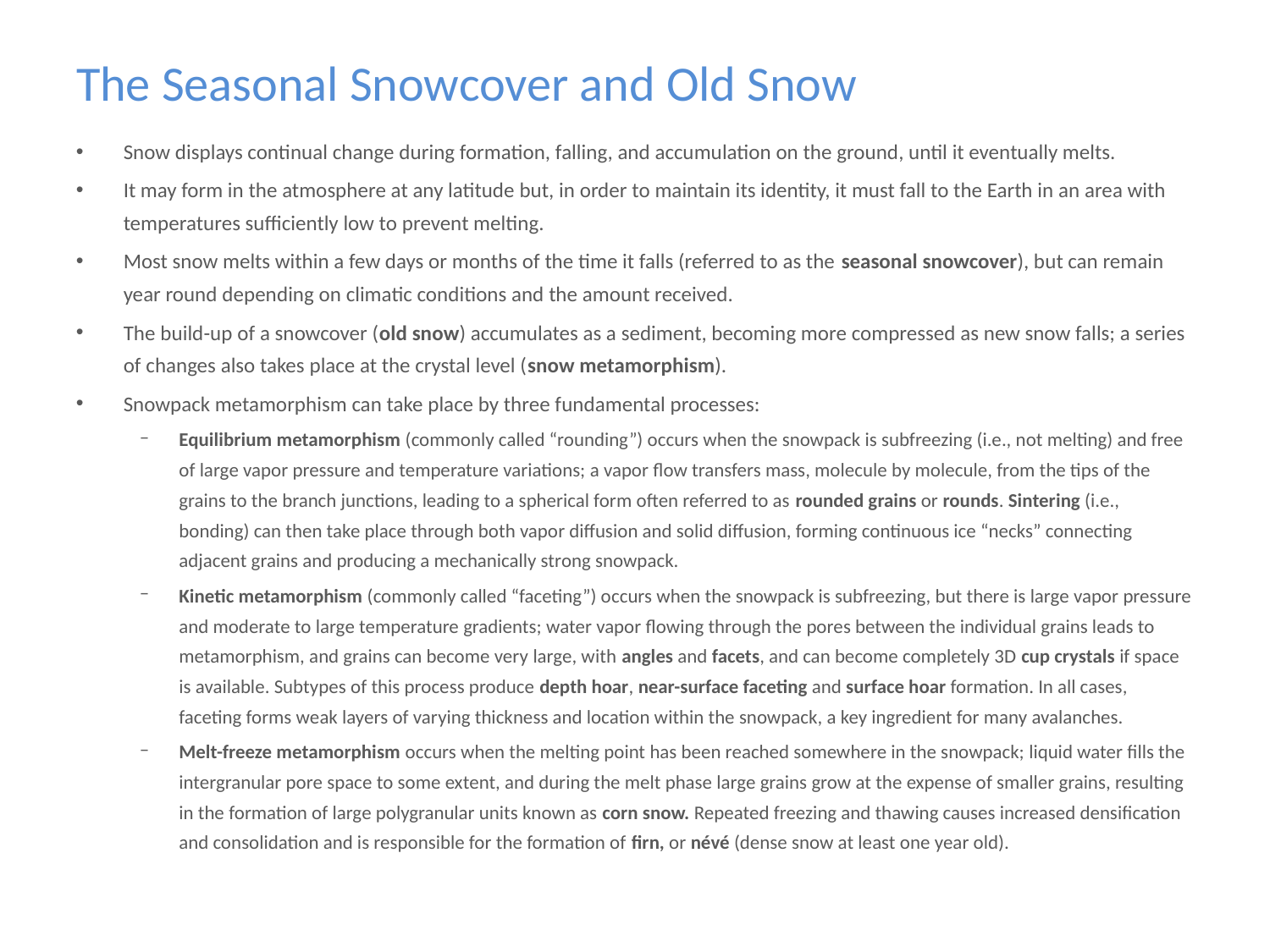

# The Seasonal Snowcover and Old Snow

Snow displays continual change during formation, falling, and accumulation on the ground, until it eventually melts.
It may form in the atmosphere at any latitude but, in order to maintain its identity, it must fall to the Earth in an area with temperatures sufficiently low to prevent melting.
Most snow melts within a few days or months of the time it falls (referred to as the seasonal snowcover), but can remain year round depending on climatic conditions and the amount received.
The build-up of a snowcover (old snow) accumulates as a sediment, becoming more compressed as new snow falls; a series of changes also takes place at the crystal level (snow metamorphism).
Snowpack metamorphism can take place by three fundamental processes:
Equilibrium metamorphism (commonly called “rounding”) occurs when the snowpack is subfreezing (i.e., not melting) and free of large vapor pressure and temperature variations; a vapor flow transfers mass, molecule by molecule, from the tips of the grains to the branch junctions, leading to a spherical form often referred to as rounded grains or rounds. Sintering (i.e., bonding) can then take place through both vapor diffusion and solid diffusion, forming continuous ice “necks” connecting adjacent grains and producing a mechanically strong snowpack.
Kinetic metamorphism (commonly called “faceting”) occurs when the snowpack is subfreezing, but there is large vapor pressure and moderate to large temperature gradients; water vapor flowing through the pores between the individual grains leads to metamorphism, and grains can become very large, with angles and facets, and can become completely 3D cup crystals if space is available. Subtypes of this process produce depth hoar, near-surface faceting and surface hoar formation. In all cases, faceting forms weak layers of varying thickness and location within the snowpack, a key ingredient for many avalanches.
Melt-freeze metamorphism occurs when the melting point has been reached somewhere in the snowpack; liquid water fills the intergranular pore space to some extent, and during the melt phase large grains grow at the expense of smaller grains, resulting in the formation of large polygranular units known as corn snow. Repeated freezing and thawing causes increased densification and consolidation and is responsible for the formation of firn, or névé (dense snow at least one year old).